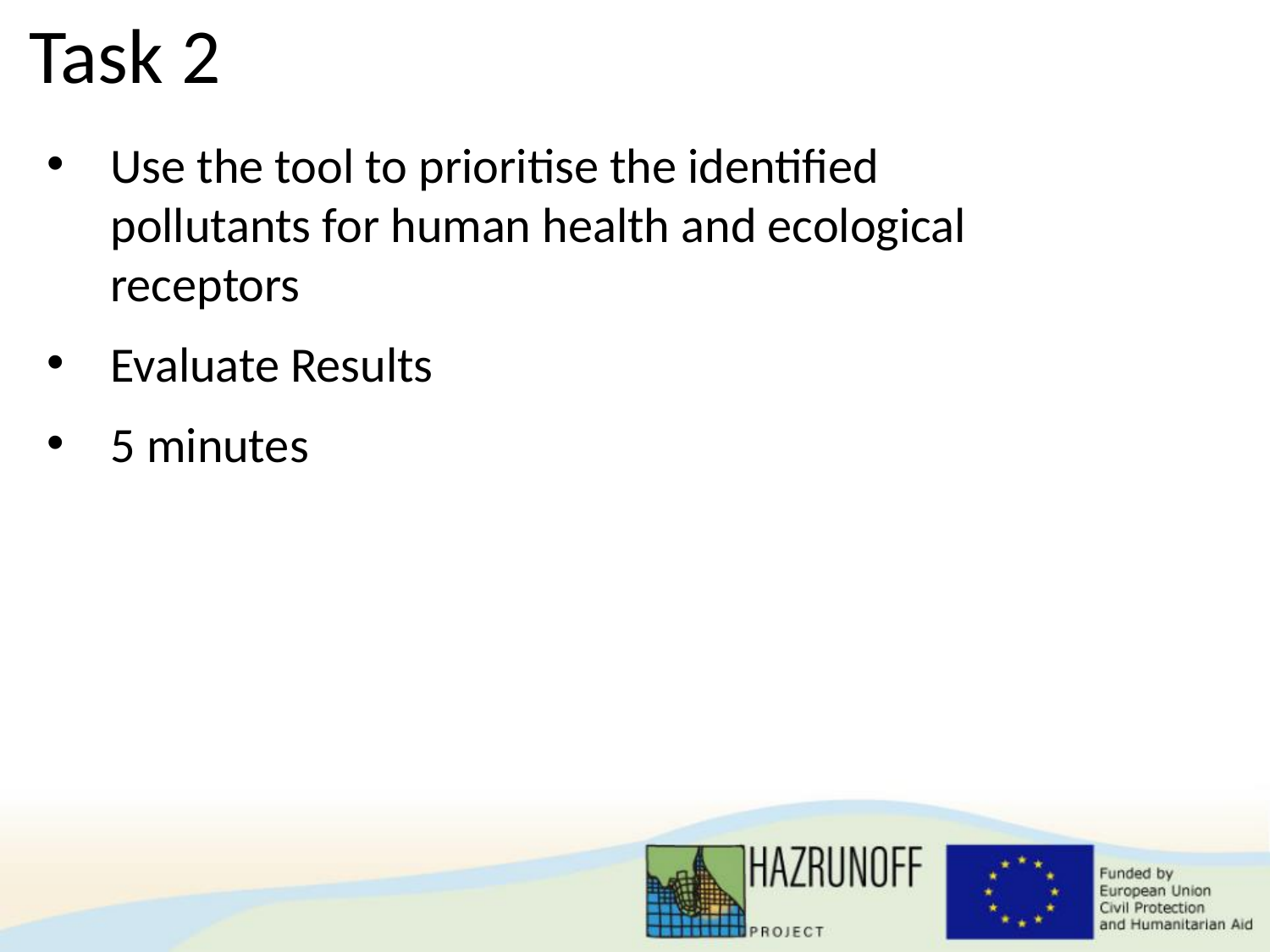

Task 2
Use the tool to prioritise the identified pollutants for human health and ecological receptors
Evaluate Results
5 minutes